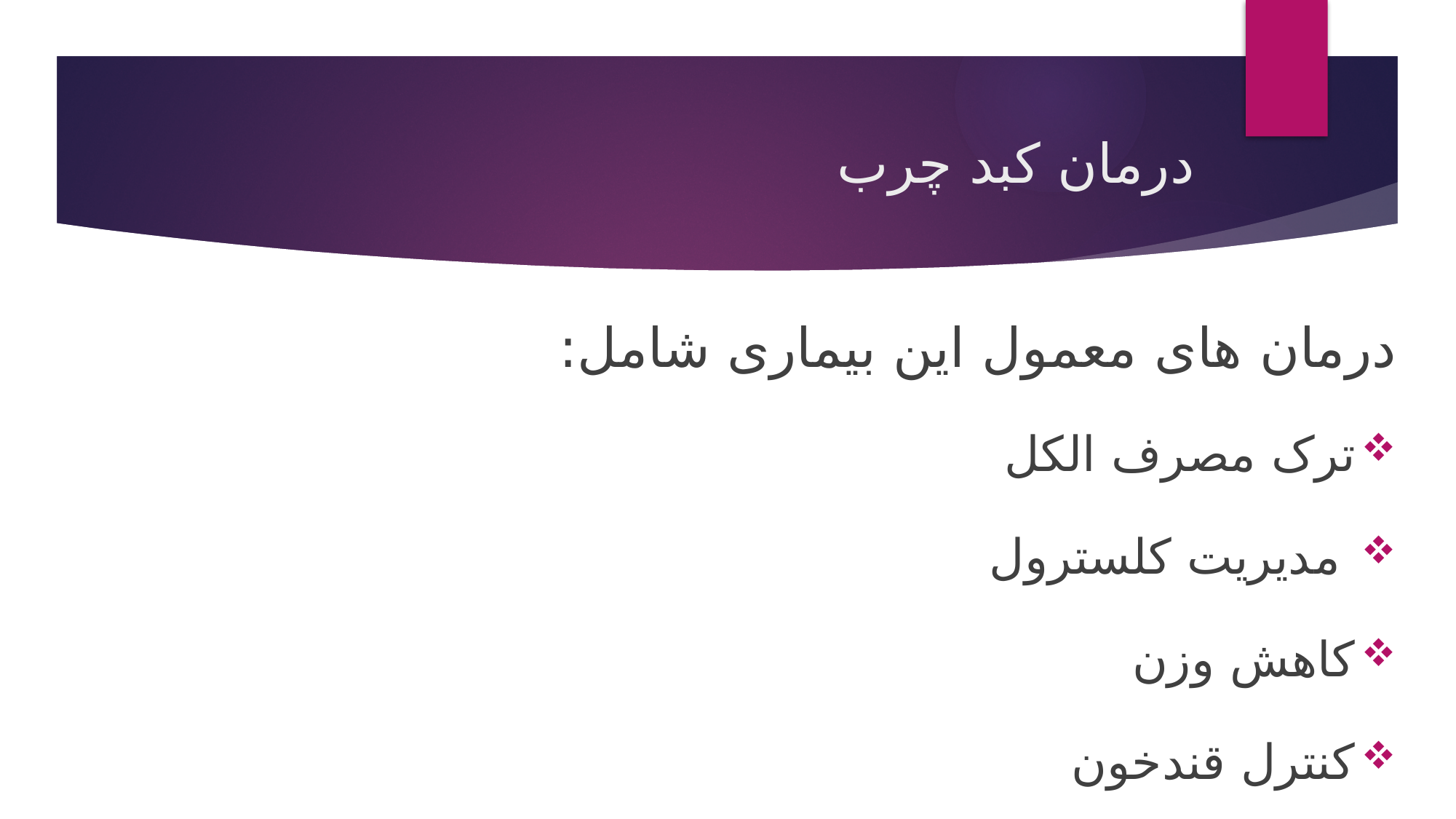

# درمان کبد چرب
درمان های معمول این بیماری شامل:
ترک مصرف الکل
 مدیریت کلسترول
کاهش وزن
کنترل قندخون